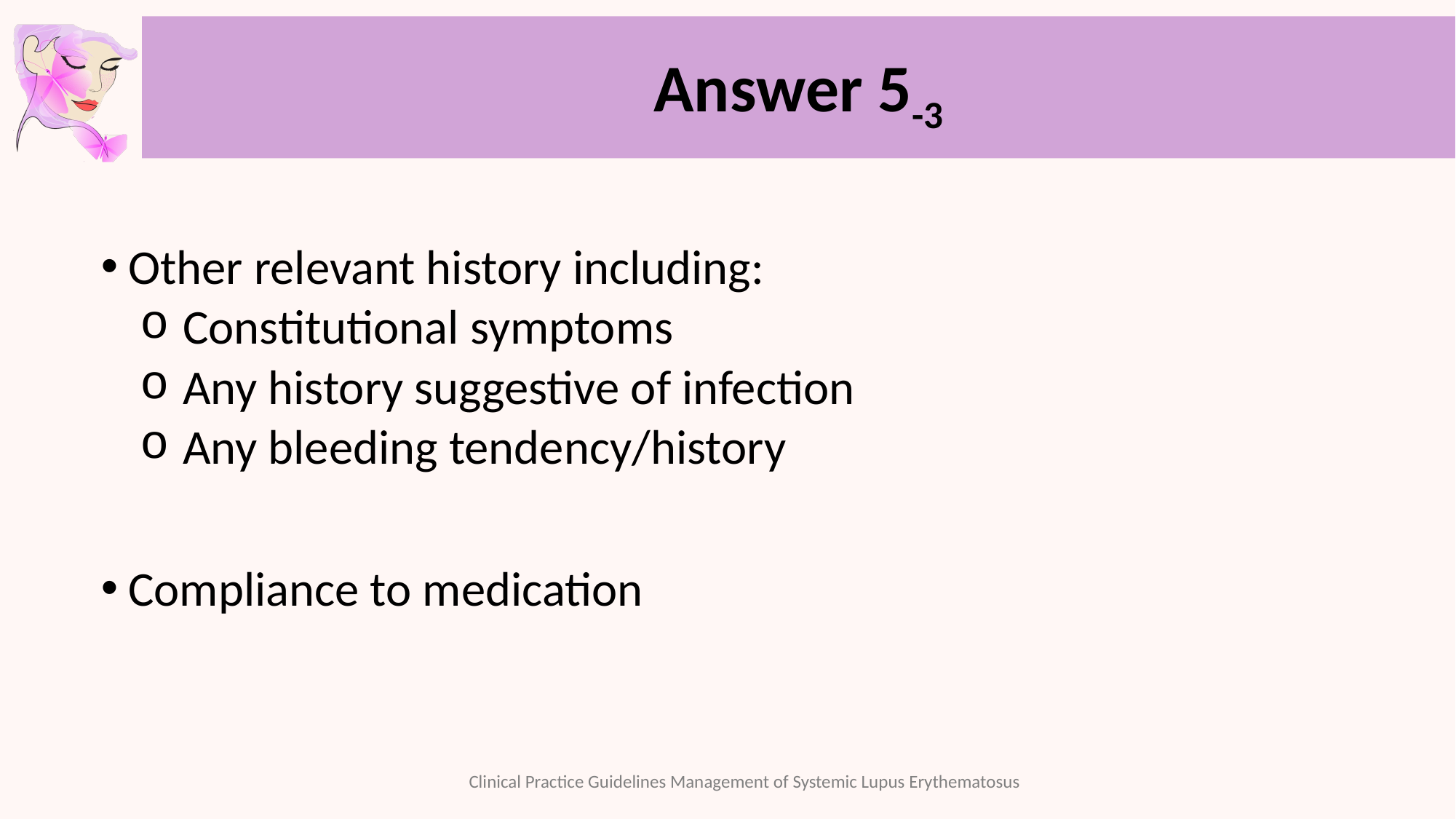

# Answer 5-3
Other relevant history including:
Constitutional symptoms
Any history suggestive of infection
Any bleeding tendency/history

Compliance to medication